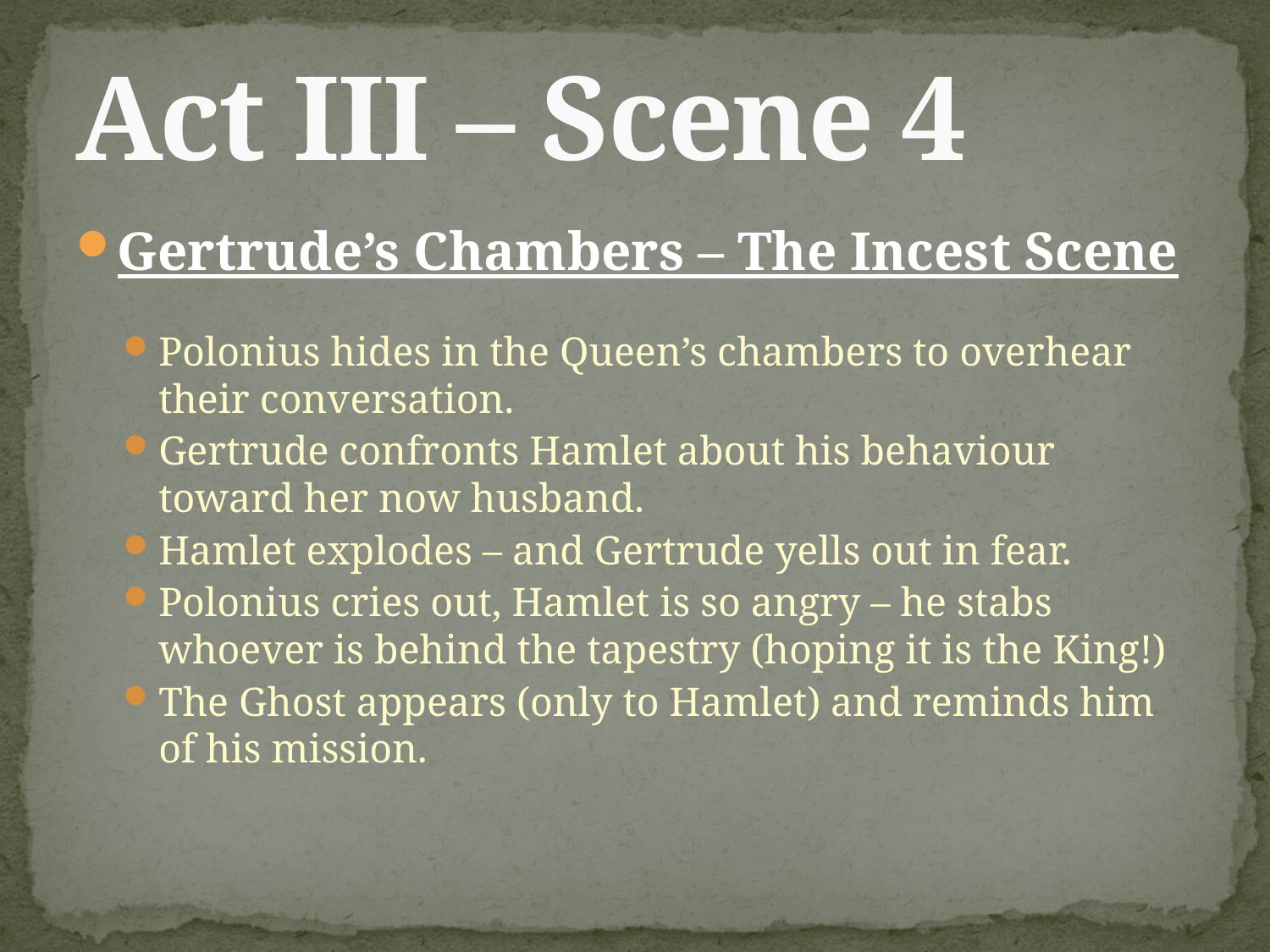

# Act III – Scene 4
Gertrude’s Chambers – The Incest Scene

Polonius hides in the Queen’s chambers to overhear their conversation.
Gertrude confronts Hamlet about his behaviour toward her now husband.
Hamlet explodes – and Gertrude yells out in fear.
Polonius cries out, Hamlet is so angry – he stabs whoever is behind the tapestry (hoping it is the King!)
The Ghost appears (only to Hamlet) and reminds him of his mission.